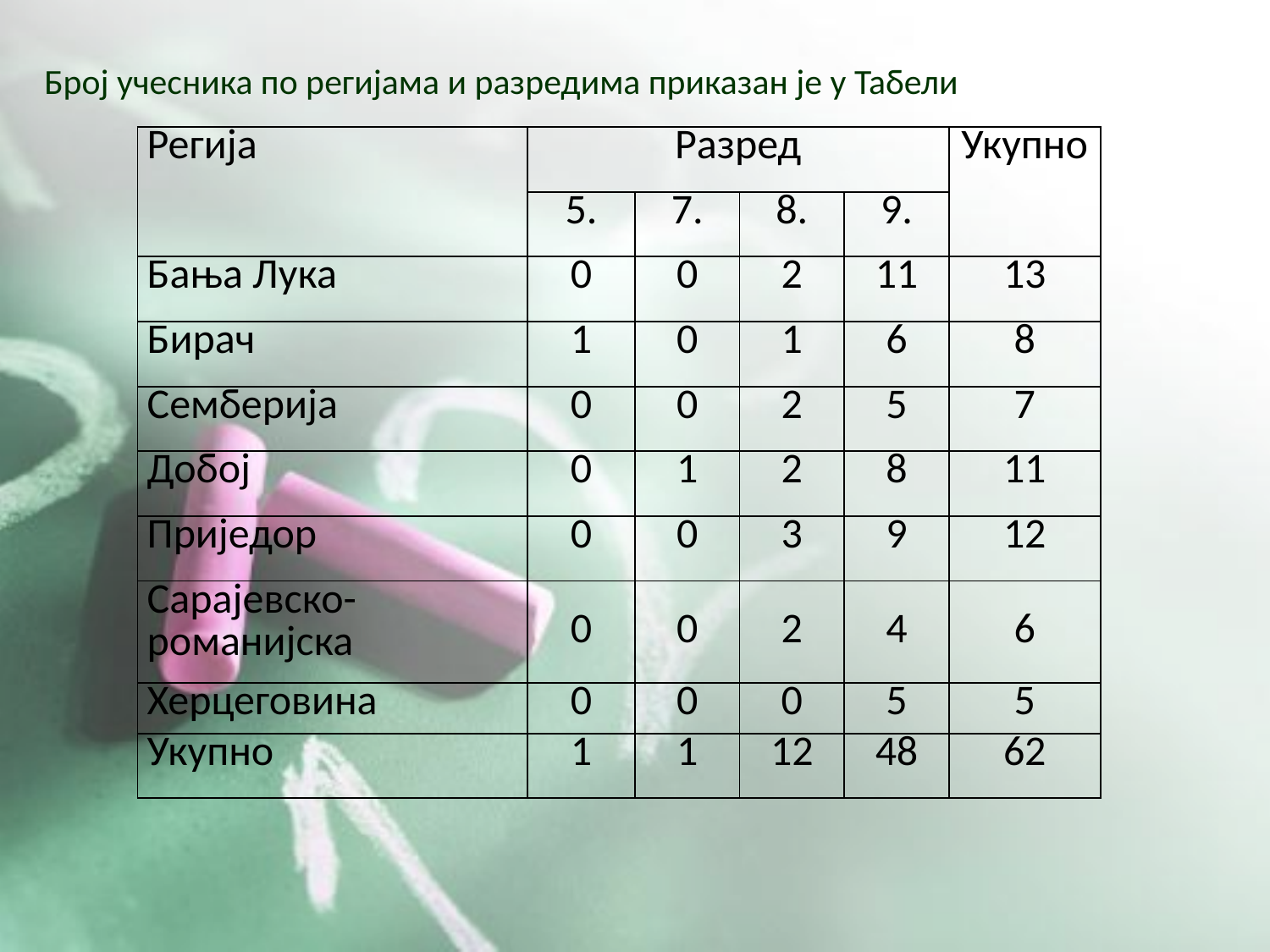

Број учесника по регијама и разредима приказан је у Табели
| Регија | Разред |  |  |  | Укупно |
| --- | --- | --- | --- | --- | --- |
|  | 5. | 7. | 8. | 9. |  |
| Бања Лука | 0 | 0 | 2 | 11 | 13 |
| Бирач | 1 | 0 | 1 | 6 | 8 |
| Семберија | 0 | 0 | 2 | 5 | 7 |
| Добој | 0 | 1 | 2 | 8 | 11 |
| Приједор | 0 | 0 | 3 | 9 | 12 |
| Сарајевско-романијска | 0 | 0 | 2 | 4 | 6 |
| Херцеговина | 0 | 0 | 0 | 5 | 5 |
| Укупно | 1 | 1 | 12 | 48 | 62 |